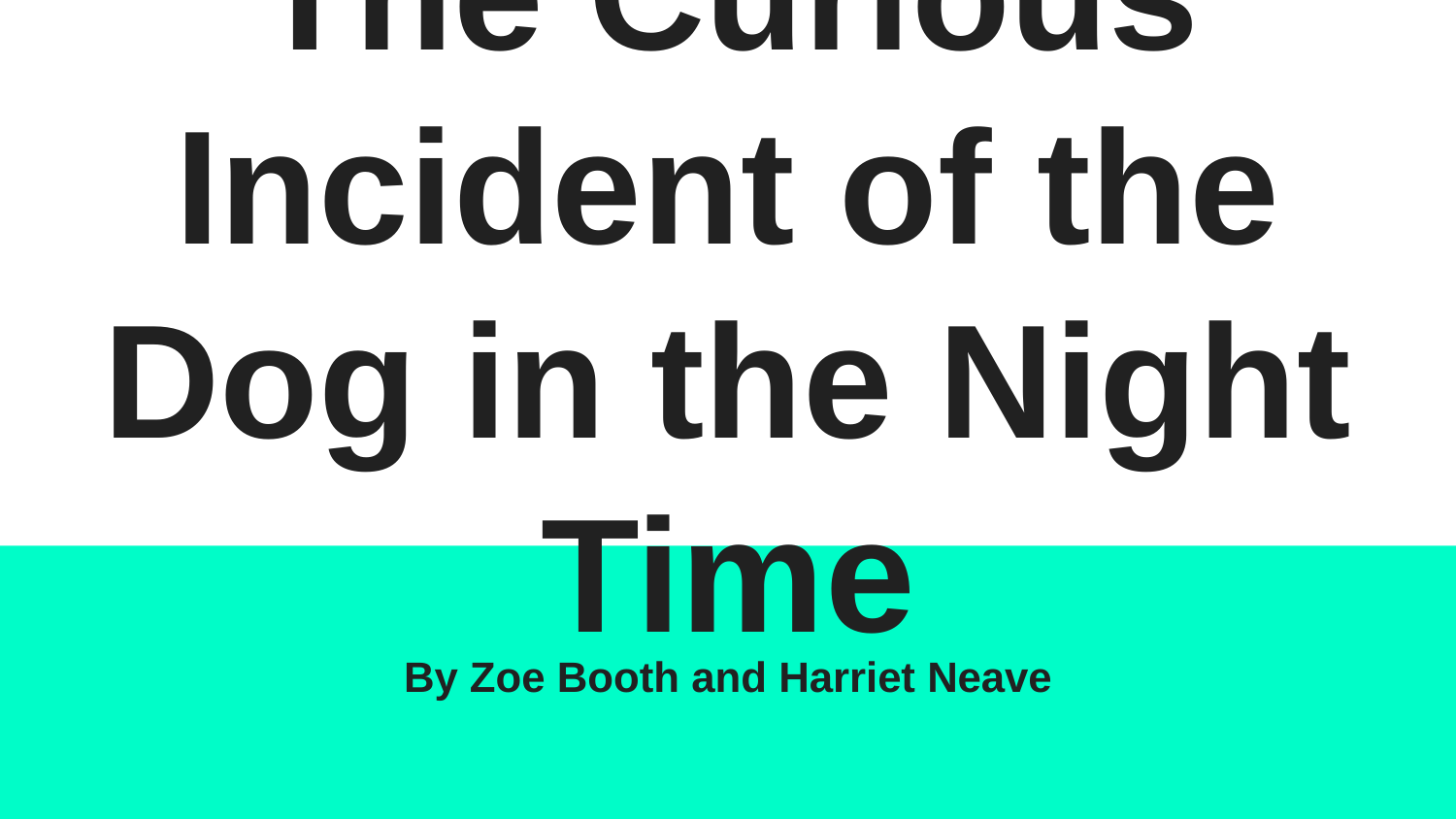

# The Curious Incident of the Dog in the Night Time
By Zoe Booth and Harriet Neave